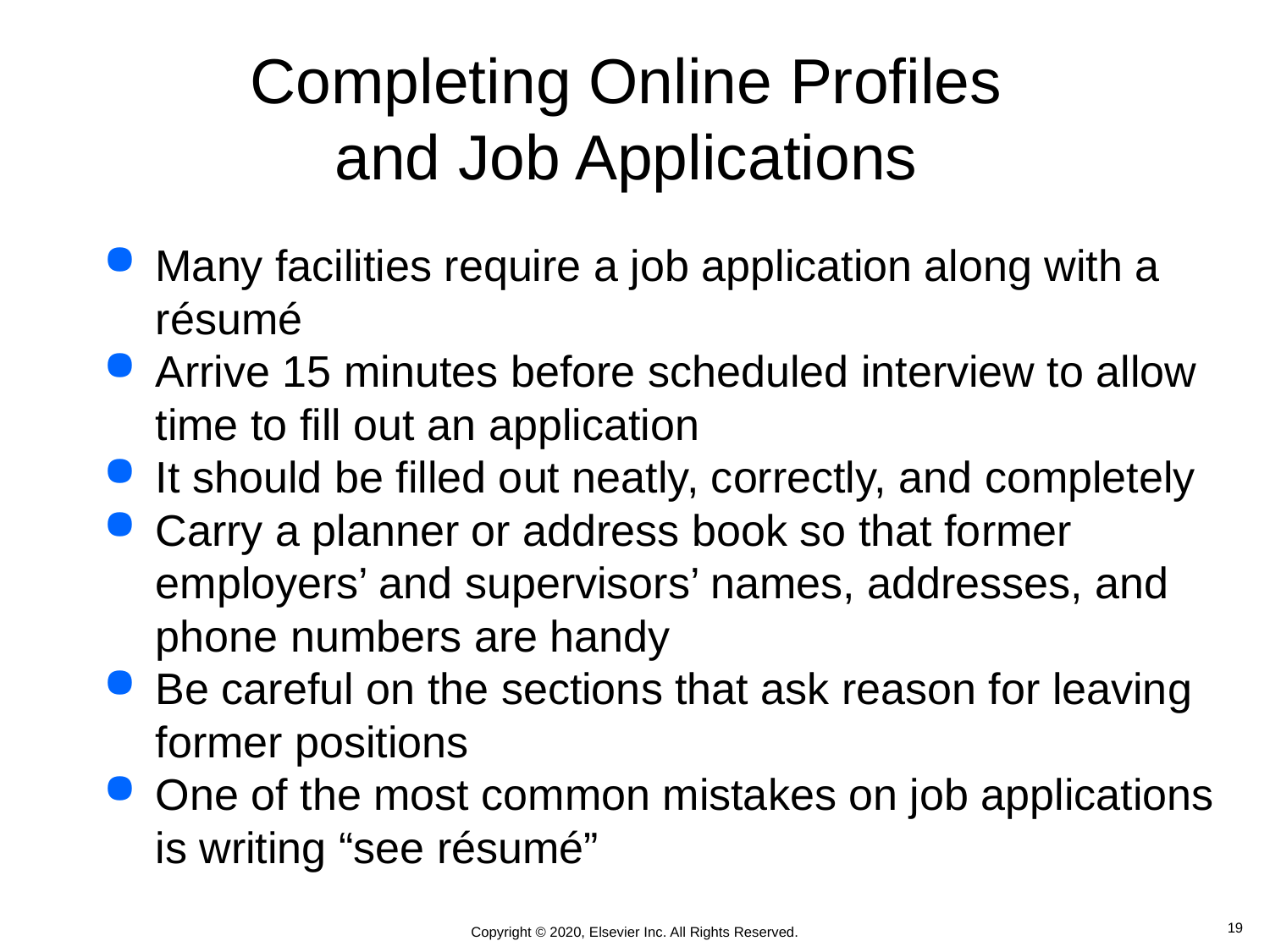

# Completing Online Profiles and Job Applications
Many facilities require a job application along with a résumé
Arrive 15 minutes before scheduled interview to allow time to fill out an application
It should be filled out neatly, correctly, and completely
Carry a planner or address book so that former employers’ and supervisors’ names, addresses, and phone numbers are handy
Be careful on the sections that ask reason for leaving former positions
One of the most common mistakes on job applications is writing “see résumé”
 19